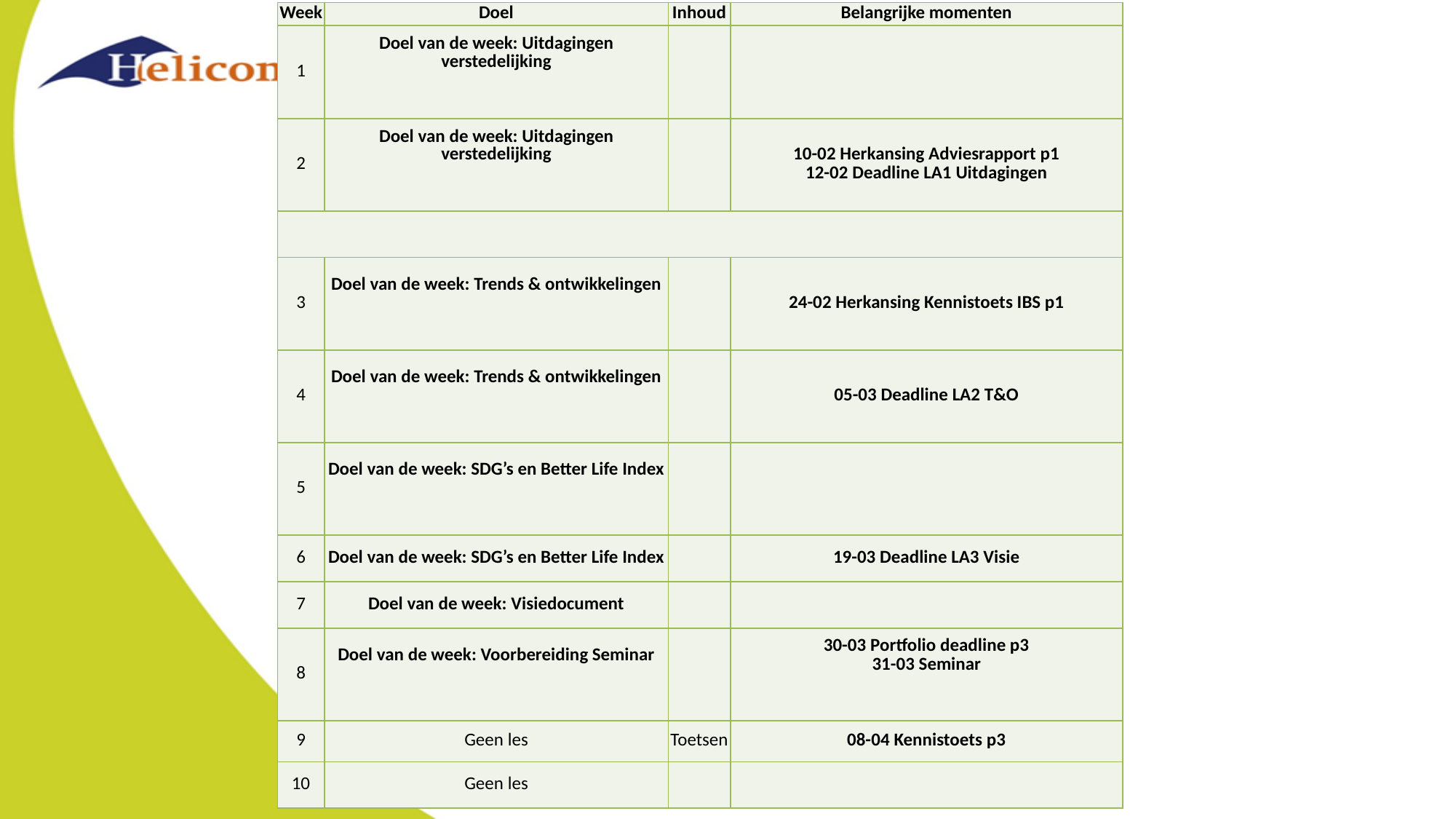

| Week | Doel | Inhoud | Belangrijke momenten |
| --- | --- | --- | --- |
| 1 | Doel van de week: Uitdagingen verstedelijking |  |  |
| 2 | Doel van de week: Uitdagingen verstedelijking |  | 10-02 Herkansing Adviesrapport p1 12-02 Deadline LA1 Uitdagingen |
|  |  |  |  |
| 3 | Doel van de week: Trends & ontwikkelingen |  | 24-02 Herkansing Kennistoets IBS p1 |
| 4 | Doel van de week: Trends & ontwikkelingen |  | 05-03 Deadline LA2 T&O |
| 5 | Doel van de week: SDG’s en Better Life Index |  |  |
| 6 | Doel van de week: SDG’s en Better Life Index |  | 19-03 Deadline LA3 Visie |
| 7 | Doel van de week: Visiedocument |  |  |
| 8 | Doel van de week: Voorbereiding Seminar |  | 30-03 Portfolio deadline p3 31-03 Seminar |
| 9 | Geen les | Toetsen | 08-04 Kennistoets p3 |
| 10 | Geen les |  |  |